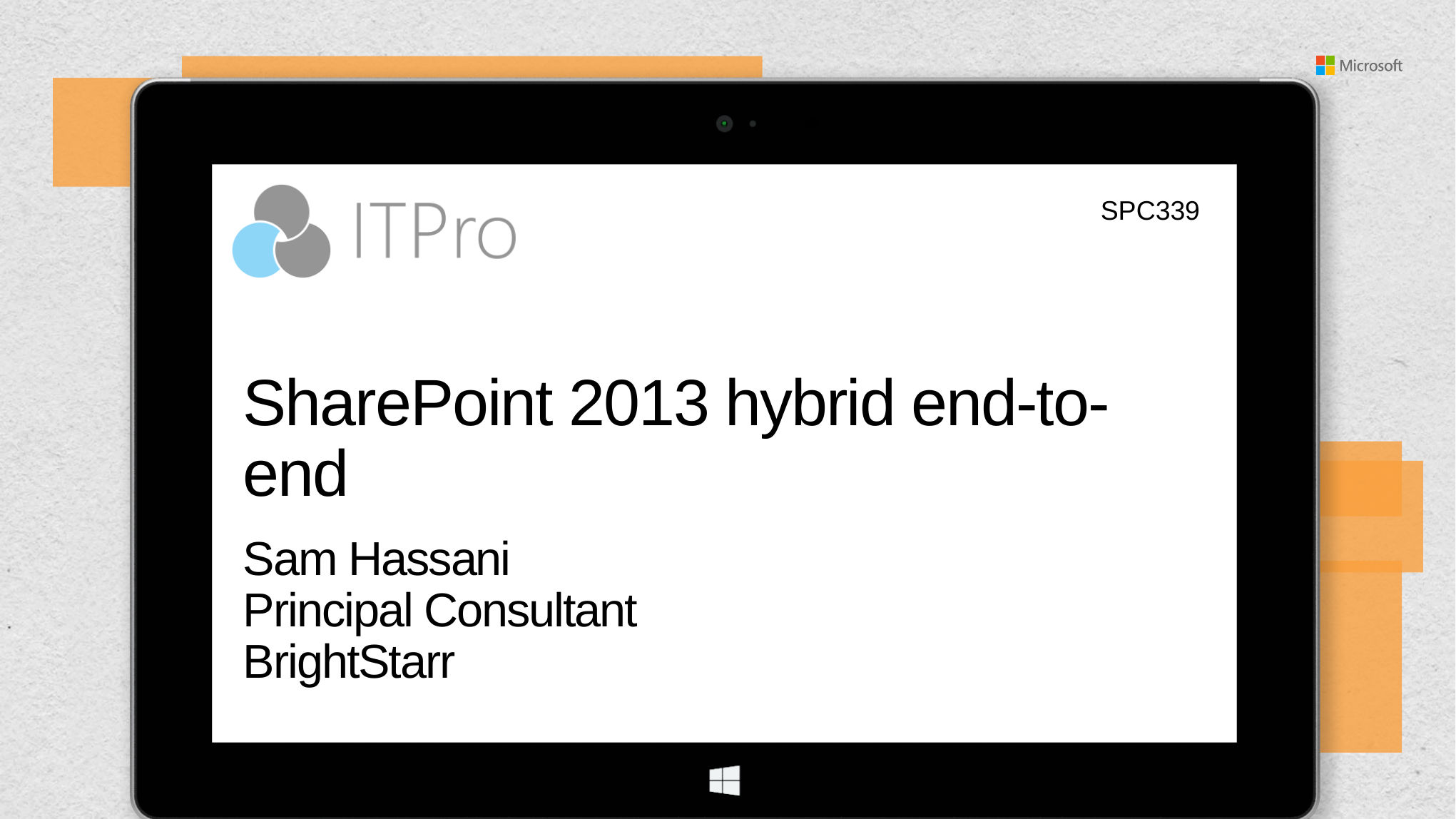

SPC339
# SharePoint 2013 hybrid end-to-end
Sam Hassani
Principal Consultant
BrightStarr